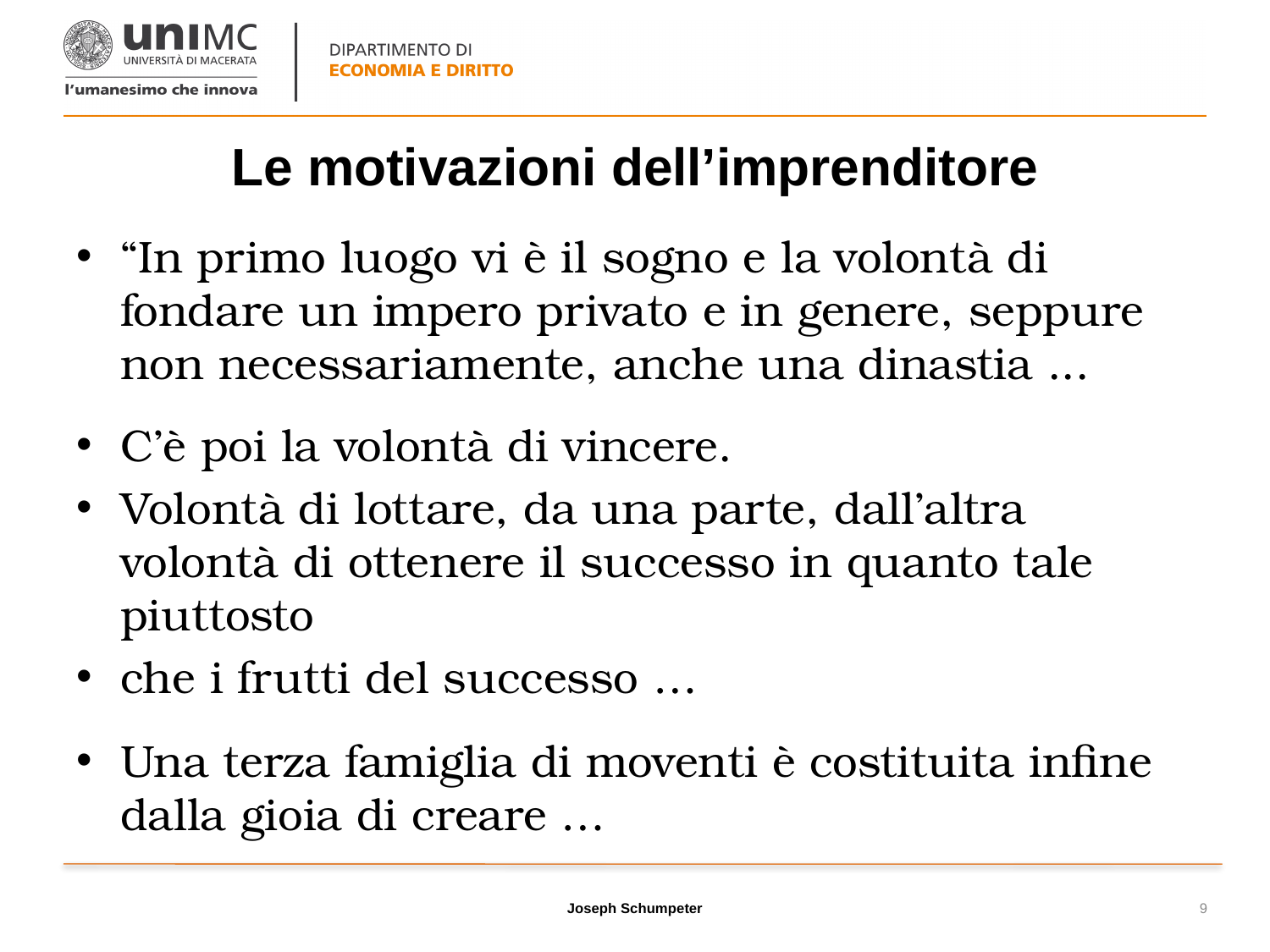

# Le motivazioni dell’imprenditore
“In primo luogo vi è il sogno e la volontà di fondare un impero privato e in genere, seppure non necessariamente, anche una dinastia ...

C’è poi la volontà di vincere.
Volontà di lottare, da una parte, dall’altra volontà di ottenere il successo in quanto tale piuttosto
che i frutti del successo …

Una terza famiglia di moventi è costituita infine dalla gioia di creare …

Joseph Schumpeter
9